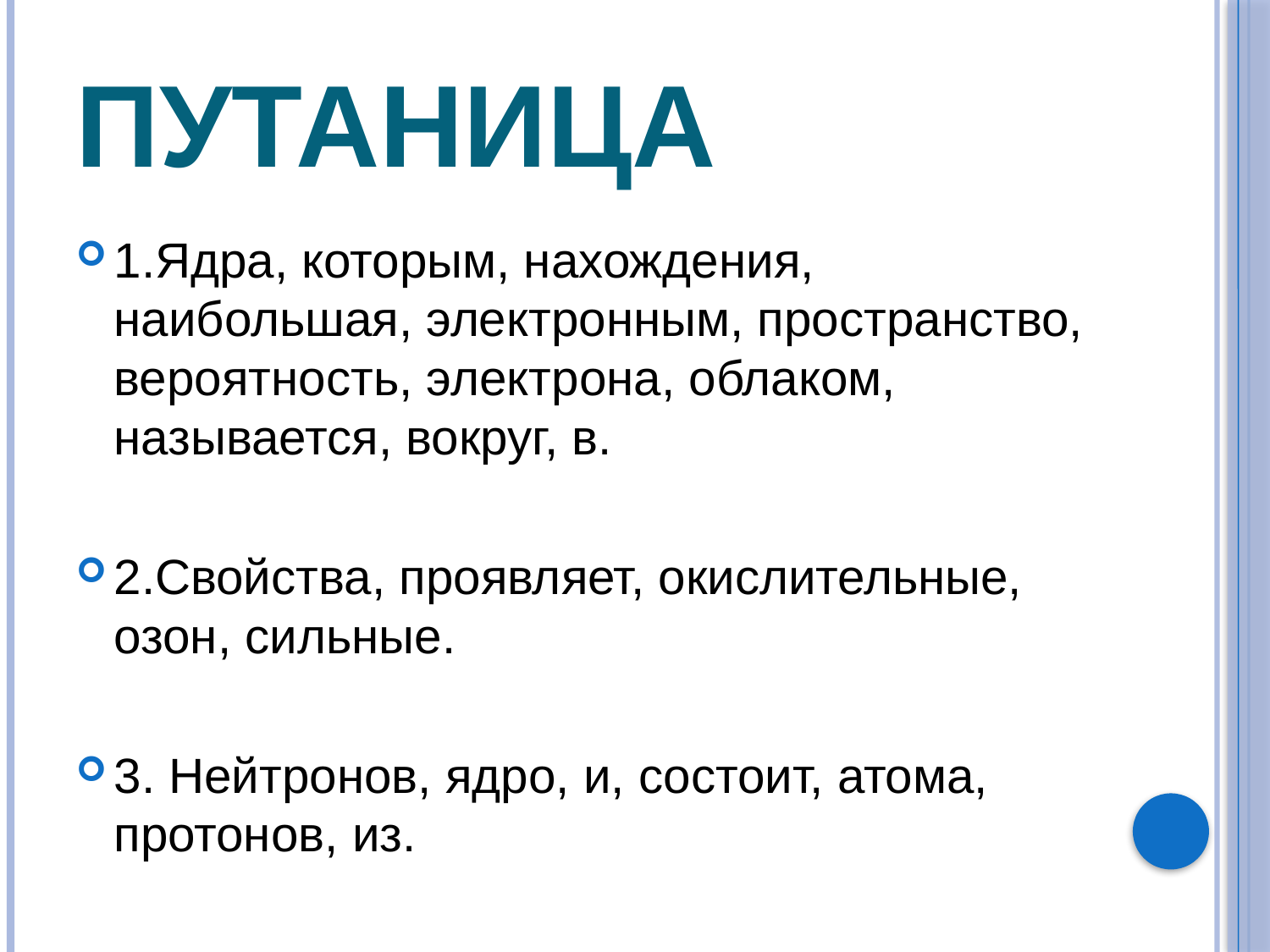

# Путаница
1.Ядра, которым, нахождения, наибольшая, электронным, пространство, вероятность, электрона, облаком, называется, вокруг, в.

2.Свойства, проявляет, окислительные, озон, сильные.

3. Нейтронов, ядро, и, состоит, атома, протонов, из.